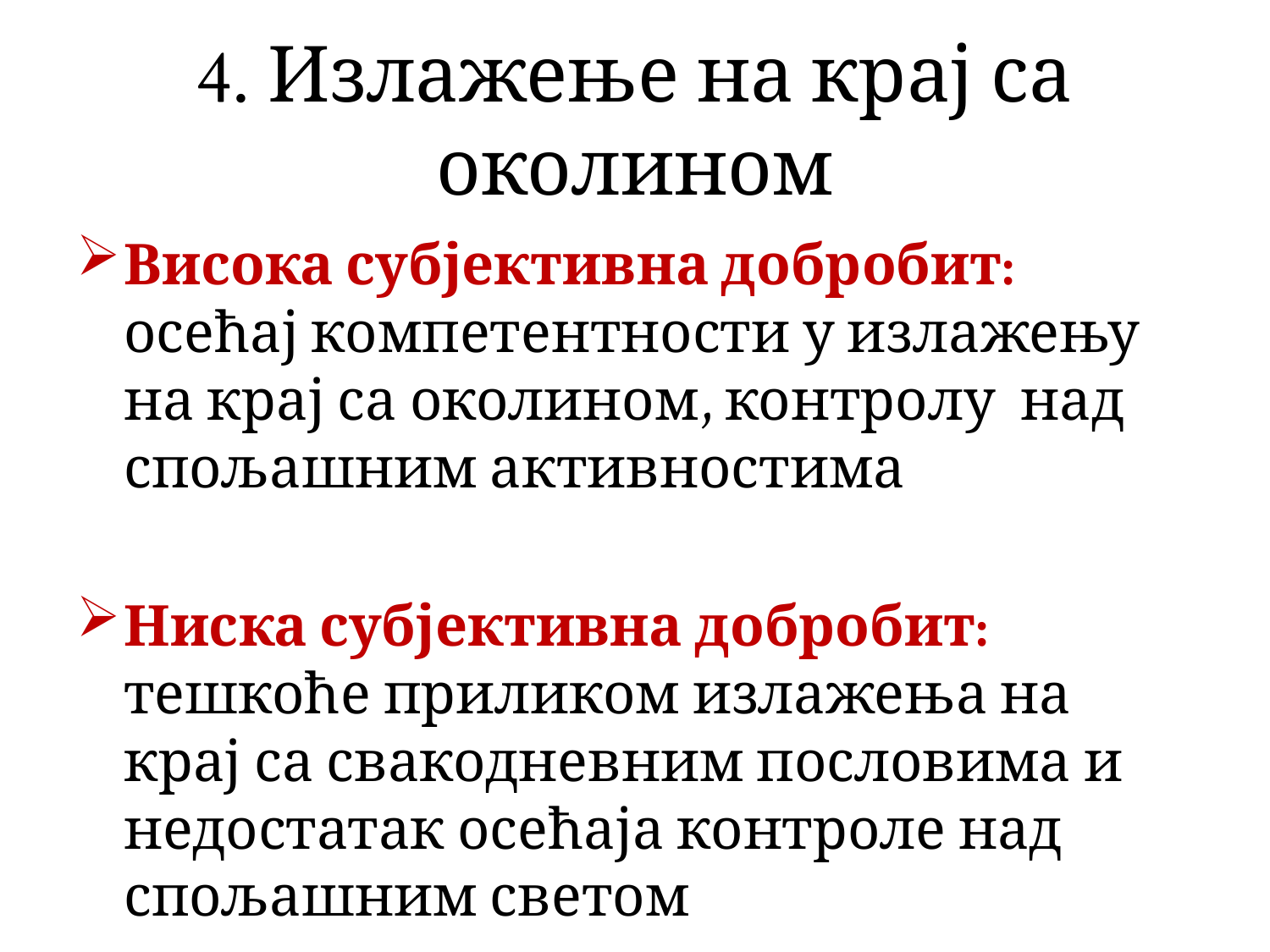

# 4. Излажење на крај са околином
Висока субјективна добробит: осећај компетентности у излажењу на крај са околином, контролу  над спољашним активностима

Ниска субјективна добробит: тешкоће приликом излажења на крај са свакодневним пословима и недостатак осећаја контроле над спољашним светом